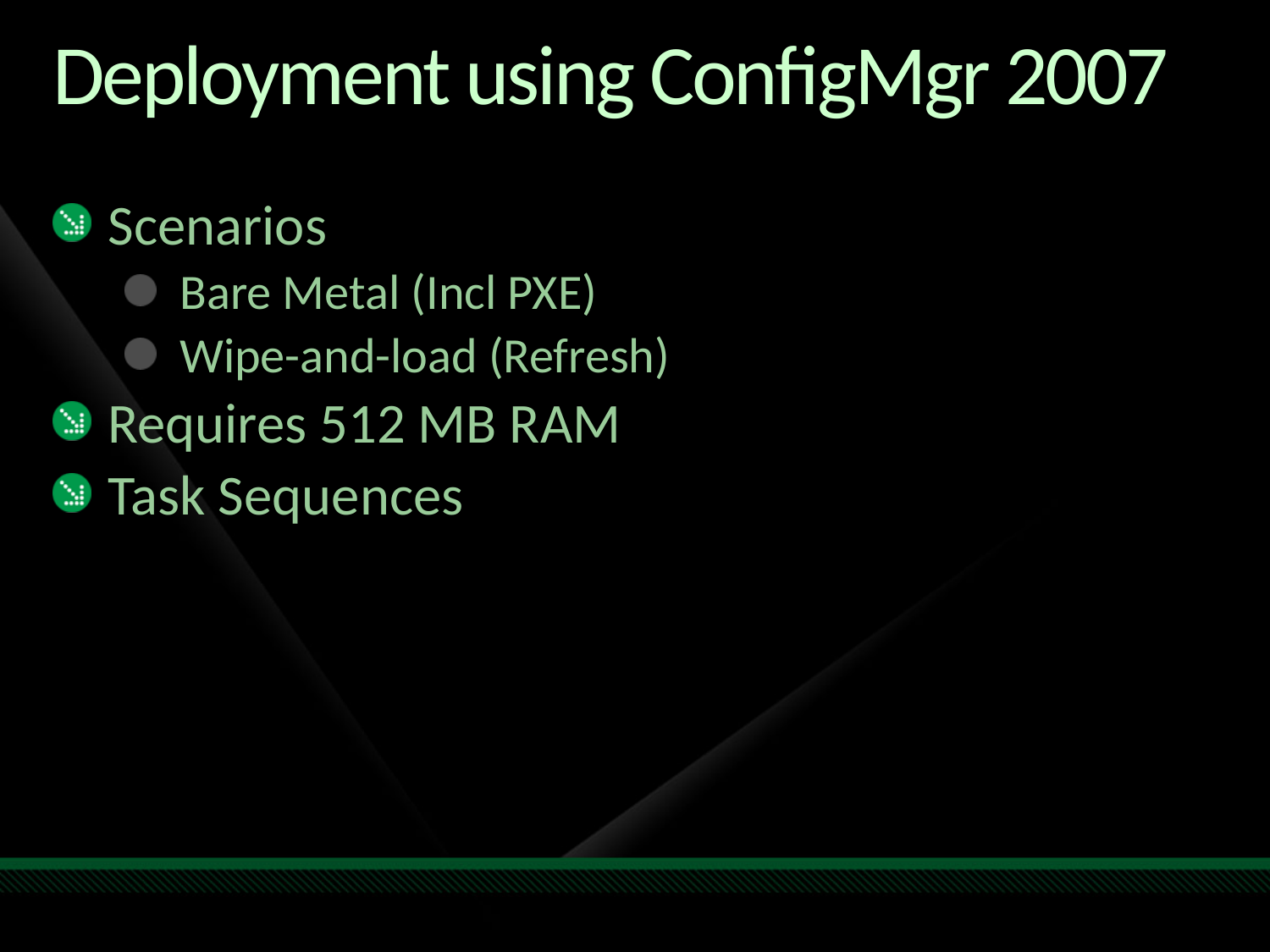

# Deployment using ConfigMgr 2007
Scenarios
Bare Metal (Incl PXE)
Wipe-and-load (Refresh)
Requires 512 MB RAM
Task Sequences